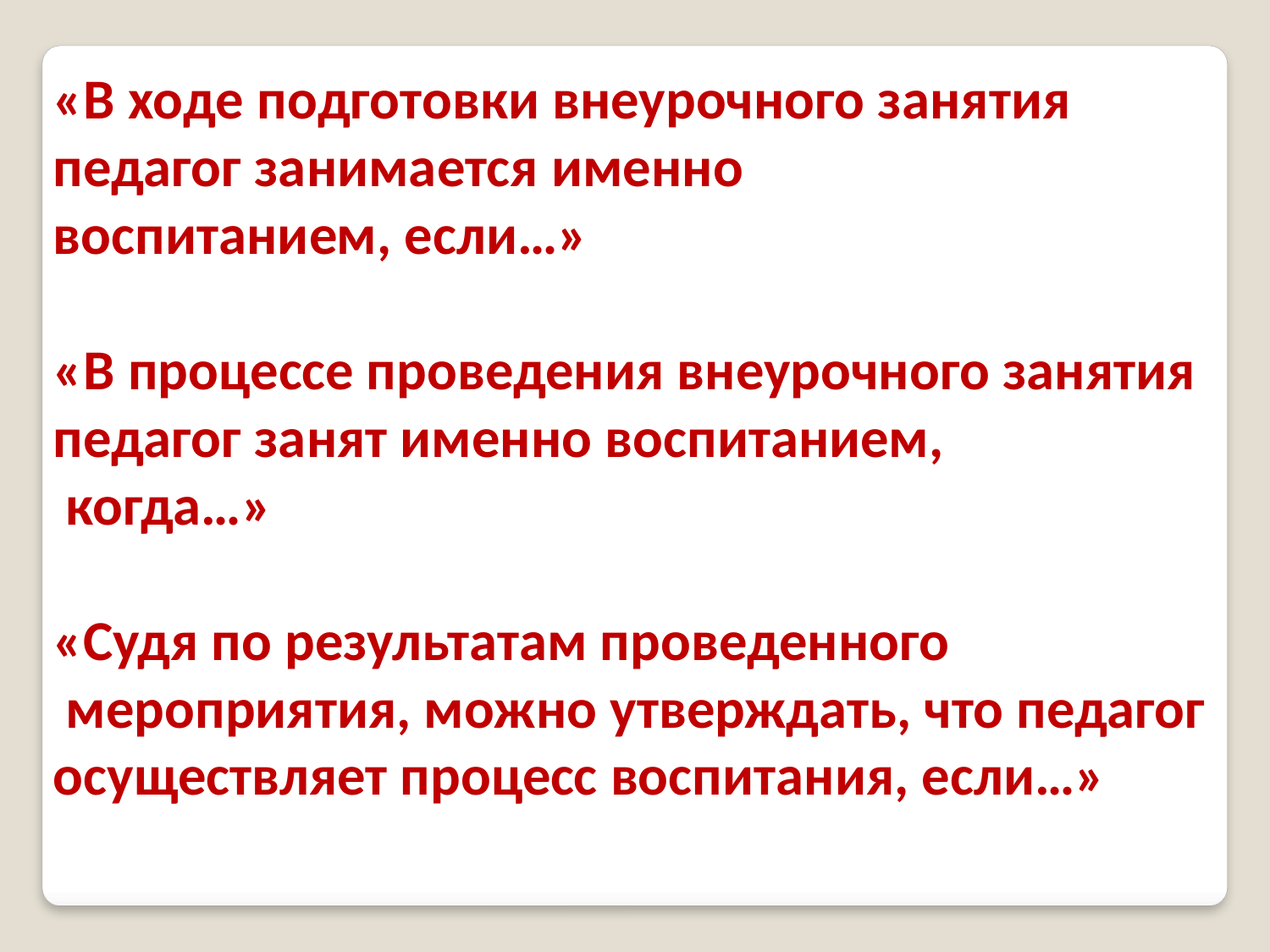

«В ходе подготовки внеурочного занятия
педагог занимается именно
воспитанием, если…»

«В процессе проведения внеурочного занятия
педагог занят именно воспитанием,
 когда…»

«Судя по результатам проведенного
 мероприятия, можно утверждать, что педагог
осуществляет процесс воспитания, если…»